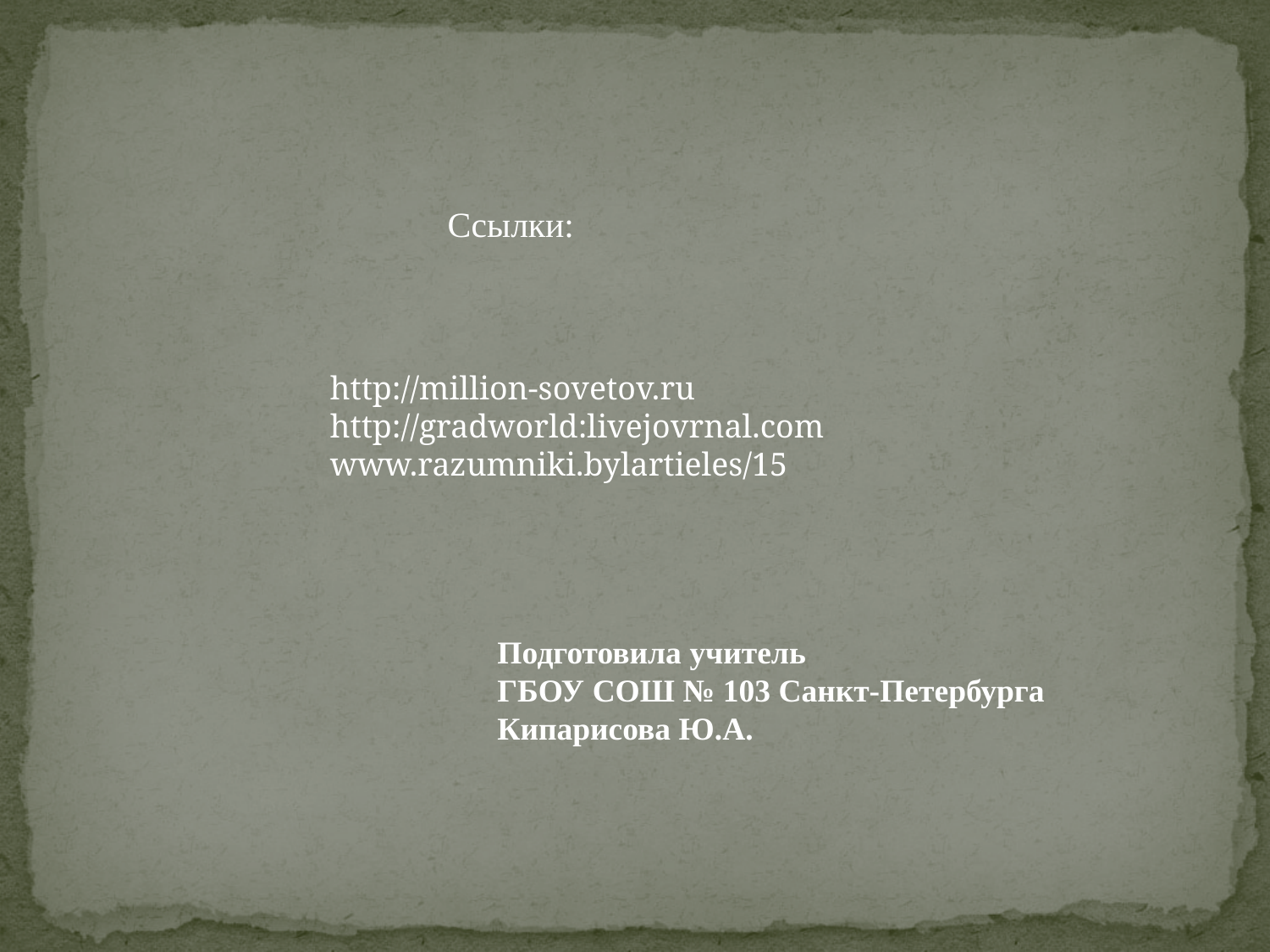

Ссылки:

http://million-sovetov.ru
http://gradworld:livejovrnal.com
www.razumniki.bylartieles/15
Подготовила учитель
ГБОУ СОШ № 103 Санкт-Петербурга
Кипарисова Ю.А.